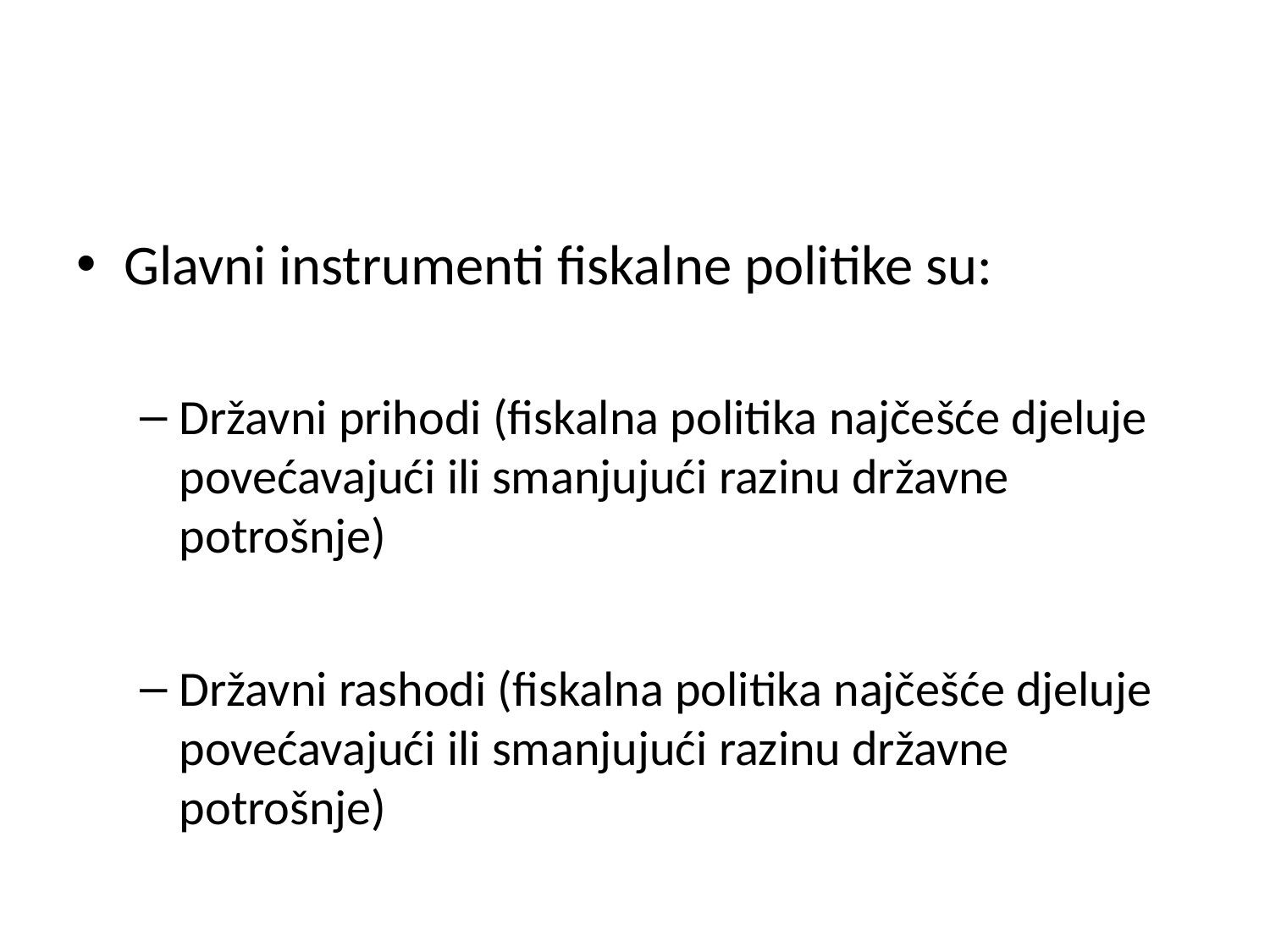

Glavni instrumenti fiskalne politike su:

Državni prihodi (fiskalna politika najčešće djeluje povećavajući ili smanjujući razinu državne potrošnje)

Državni rashodi (fiskalna politika najčešće djeluje povećavajući ili smanjujući razinu državne potrošnje)